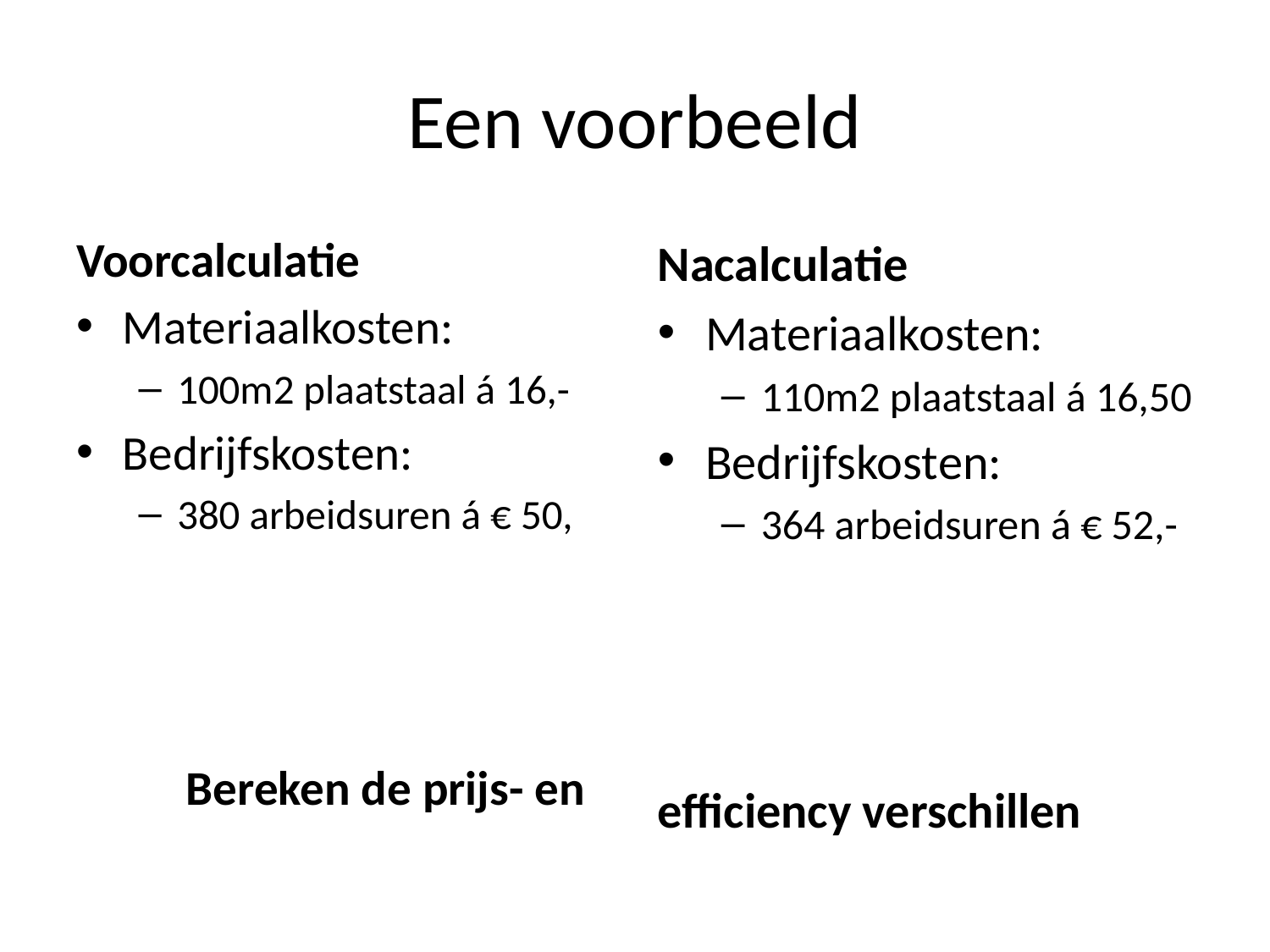

# Een voorbeeld
Voorcalculatie
Materiaalkosten:
100m2 plaatstaal á 16,-
Bedrijfskosten:
380 arbeidsuren á € 50,

          Bereken de prijs- en
Nacalculatie
Materiaalkosten:
110m2 plaatstaal á 16,50
Bedrijfskosten:
364 arbeidsuren á € 52,-

efficiency verschillen